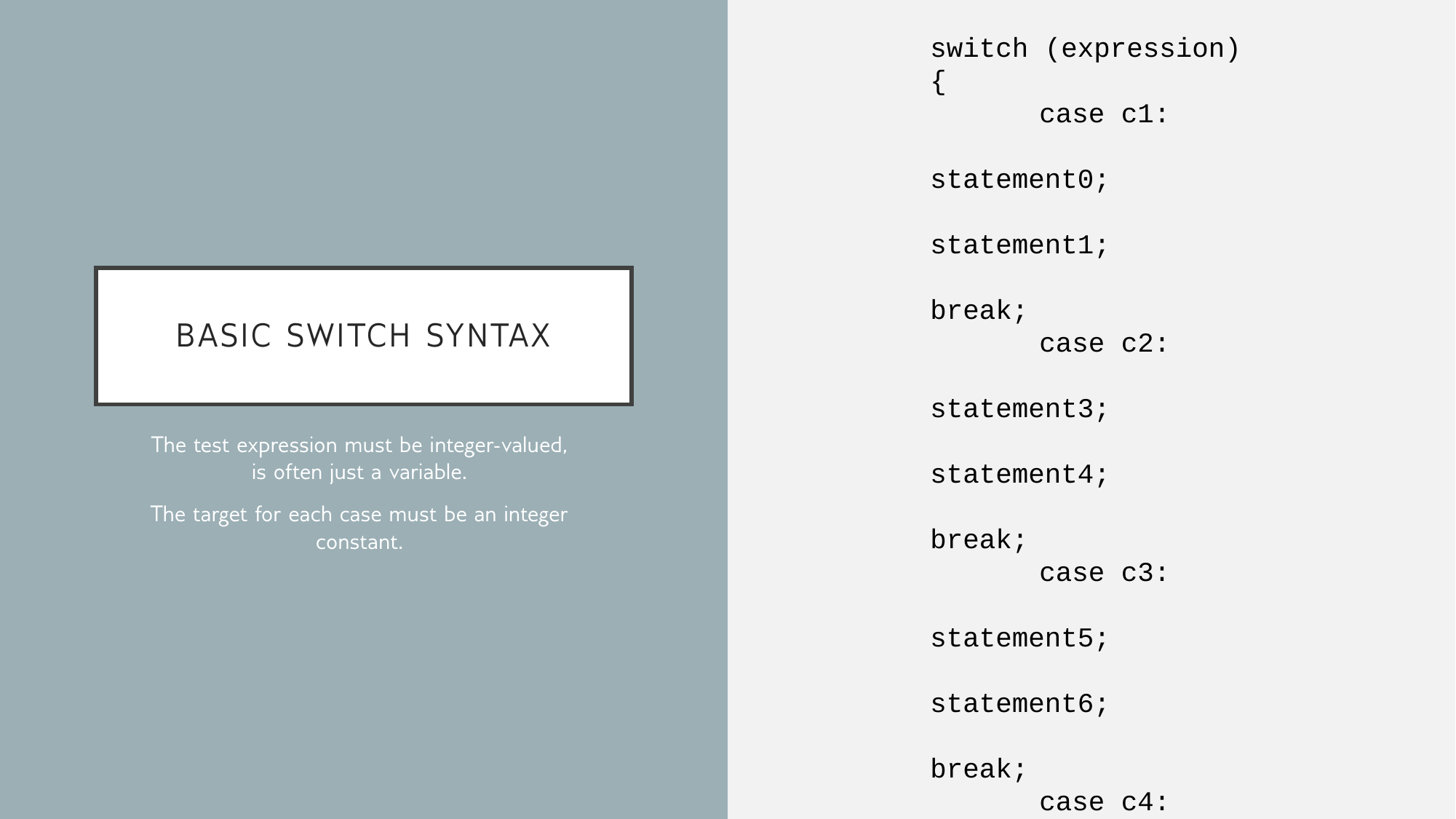

switch (expression)
{
	case c1:
		statement0;
		statement1;
		break;
	case c2:
		statement3;
		statement4;
		break;
	case c3:
		statement5;
		statement6;
		break;
	case c4:
		statement7;
		statement8;
		break;
	default:
		statement9;
		statement10;
		break;
}
# Basic Switch Syntax
The test expression must be integer-valued, is often just a variable.
The target for each case must be an integer constant.